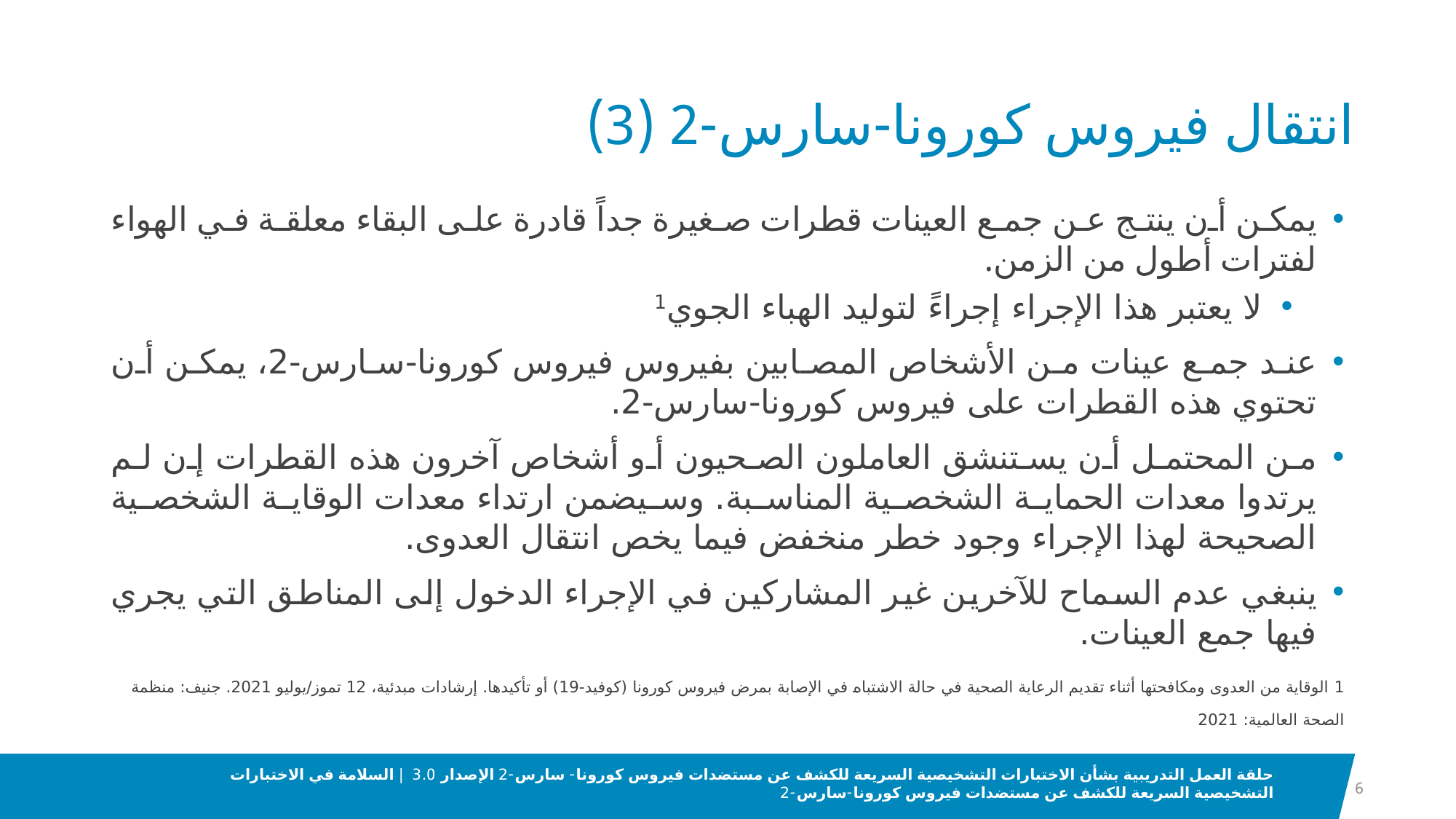

# انتقال فيروس كورونا-سارس-2 (3)
يمكن أن ينتج عن جمع العينات قطرات صغيرة جداً قادرة على البقاء معلقة في الهواء لفترات أطول من الزمن.
لا يعتبر هذا الإجراء إجراءً لتوليد الهباء الجوي1
عند جمع عينات من الأشخاص المصابين بفيروس فيروس كورونا-سارس-2، يمكن أن تحتوي هذه القطرات على فيروس كورونا-سارس-2.
من المحتمل أن يستنشق العاملون الصحيون أو أشخاص آخرون هذه القطرات إن لم يرتدوا معدات الحماية الشخصية المناسبة. وسيضمن ارتداء معدات الوقاية الشخصية الصحيحة لهذا الإجراء وجود خطر منخفض فيما يخص انتقال العدوى.
ينبغي عدم السماح للآخرين غير المشاركين في الإجراء الدخول إلى المناطق التي يجري فيها جمع العينات.

1 الوقاية من العدوى ومكافحتها أثناء تقديم الرعاية الصحية في حالة الاشتباه في الإصابة بمرض فيروس كورونا (كوفيد-19) أو تأكيدها. إرشادات مبدئية، 12 تموز/يوليو 2021. جنيف: منظمة الصحة العالمية: 2021
6
حلقة العمل التدريبية بشأن الاختبارات التشخيصية السريعة للكشف عن مستضدات فيروس كورونا- سارس-2 الإصدار 3.0 | السلامة في الاختبارات التشخيصية السريعة للكشف عن مستضدات فيروس كورونا-سارس-2